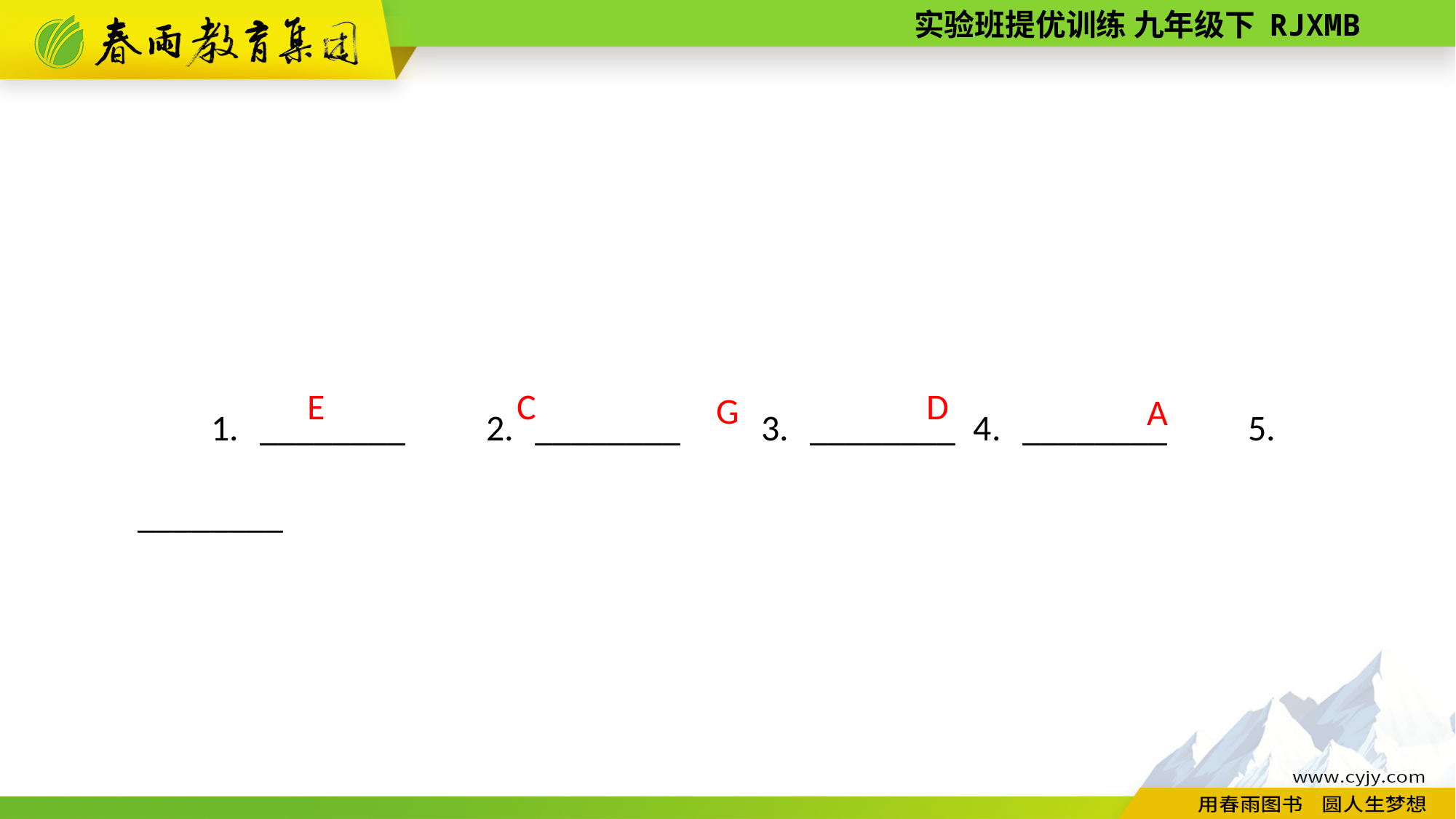

1. ________　2. ________　3. ________ 4. ________　5. ________
E
C
D
G
A